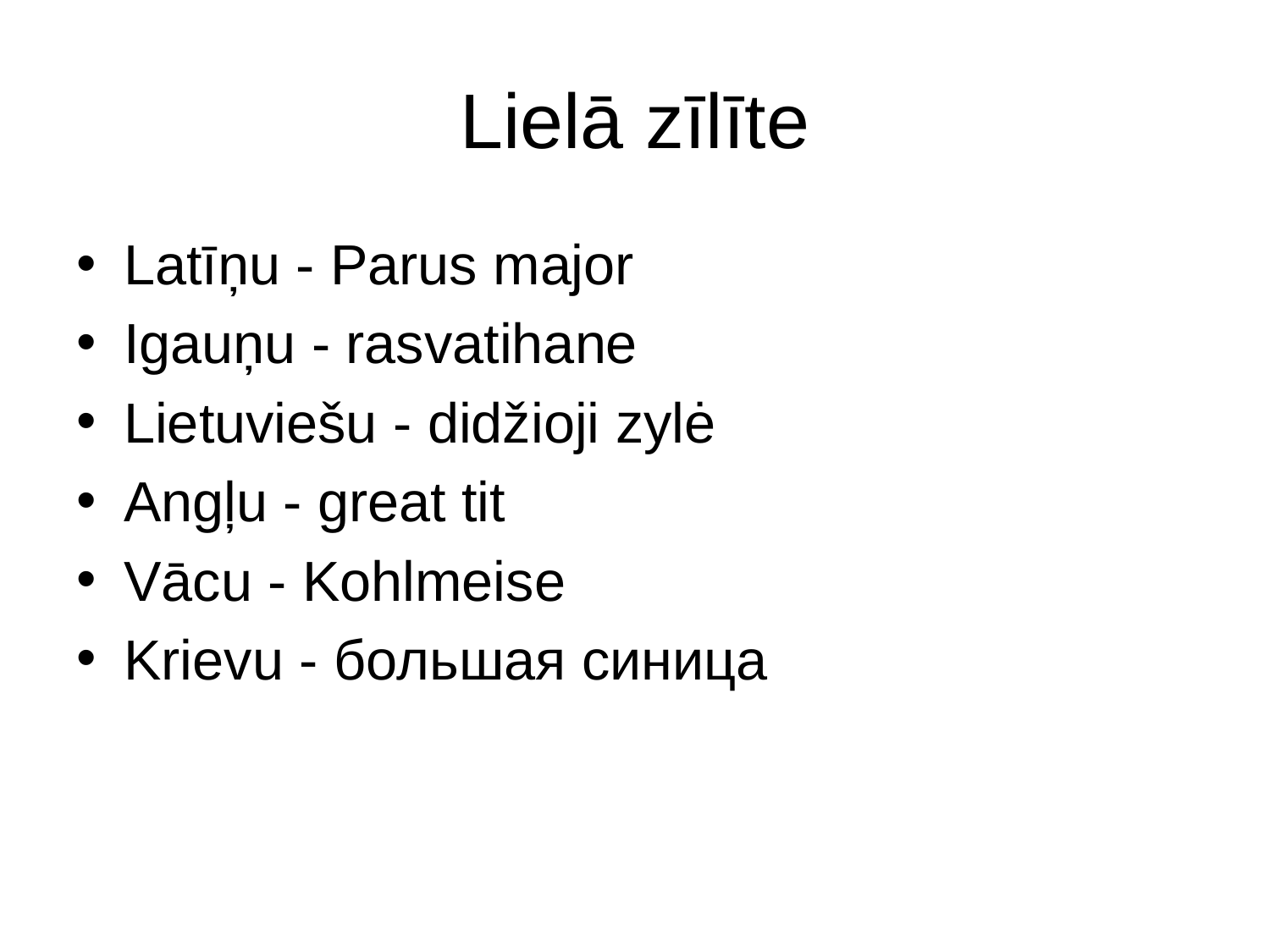

# Lielā zīlīte
Latīņu - Parus major
Igauņu - rasvatihane
Lietuviešu - didžioji zylė
Angļu - great tit
Vācu - Kohlmeise
Krievu - большая синица